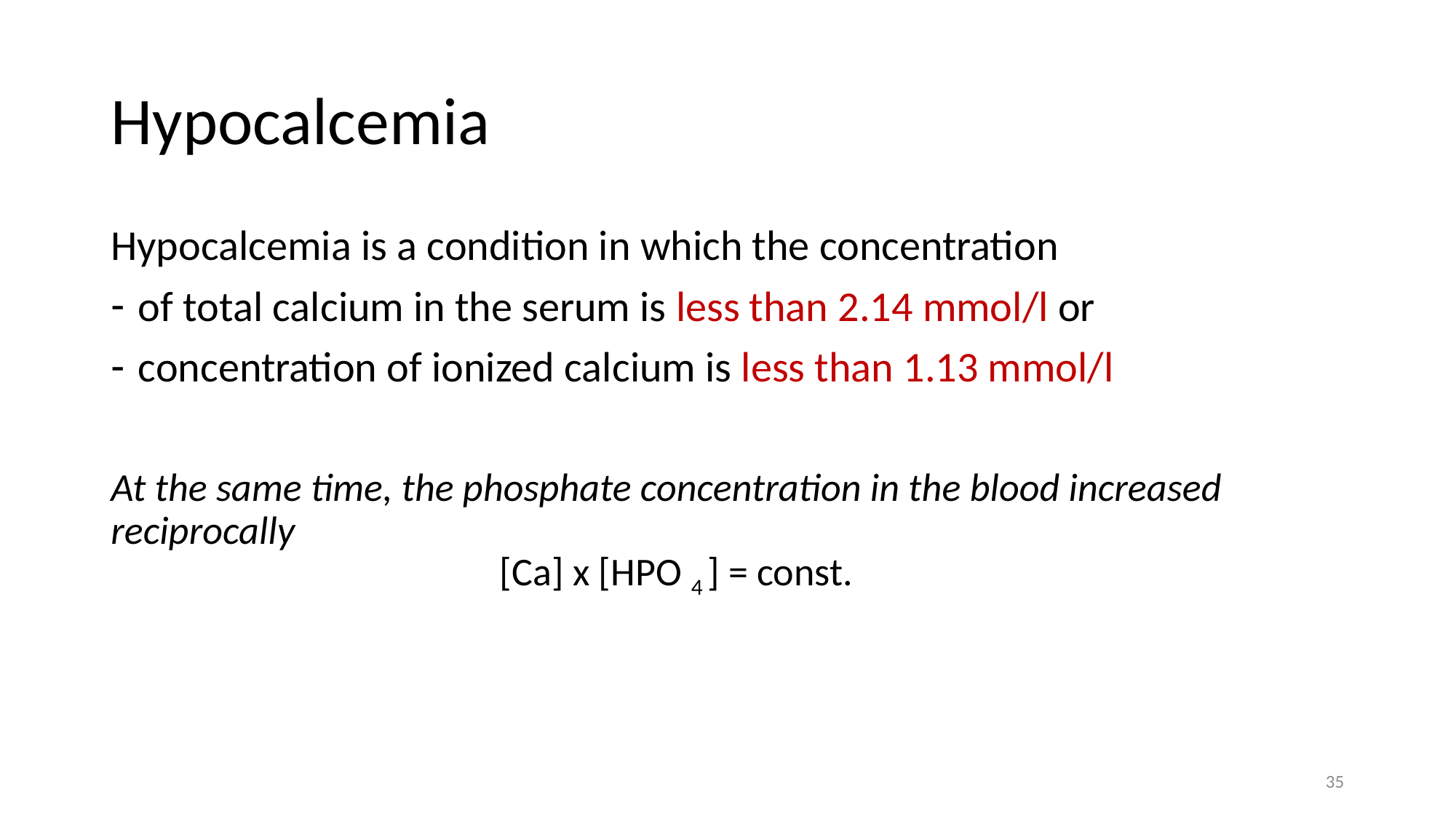

# Hypocalcemia
Hypocalcemia is a condition in which the concentration
of total calcium in the serum is less than 2.14 mmol/l or
concentration of ionized calcium is less than 1.13 mmol/l

At the same time, the phosphate concentration in the blood increased reciprocally
[Ca] x [HPO 4 ] = const.
35